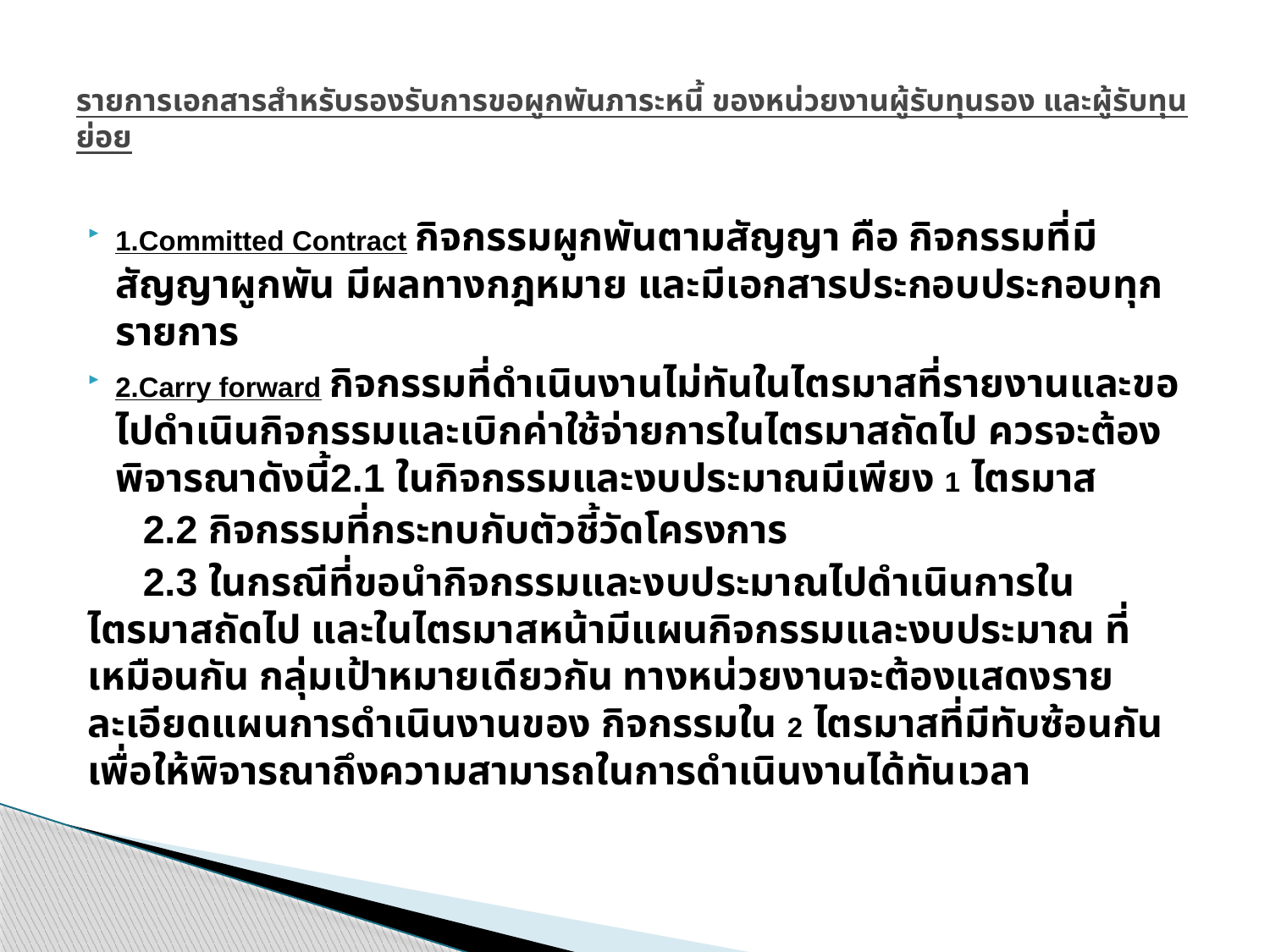

# รายการเอกสารสำหรับรองรับการขอผูกพันภาระหนี้ ของหน่วยงานผู้รับทุนรอง และผู้รับทุนย่อย
1.Committed Contract กิจกรรมผูกพันตามสัญญา คือ กิจกรรมที่มีสัญญาผูกพัน มีผลทางกฎหมาย และมีเอกสารประกอบประกอบทุกรายการ
2.Carry forward กิจกรรมที่ดำเนินงานไม่ทันในไตรมาสที่รายงานและขอไปดำเนินกิจกรรมและเบิกค่าใช้จ่ายการในไตรมาสถัดไป ควรจะต้องพิจารณาดังนี้2.1 ในกิจกรรมและงบประมาณมีเพียง 1 ไตรมาส
     2.2 กิจกรรมที่กระทบกับตัวชี้วัดโครงการ
     2.3 ในกรณีที่ขอนำกิจกรรมและงบประมาณไปดำเนินการในไตรมาสถัดไป และในไตรมาสหน้ามีแผนกิจกรรมและงบประมาณ ที่เหมือนกัน กลุ่มเป้าหมายเดียวกัน ทางหน่วยงานจะต้องแสดงรายละเอียดแผนการดำเนินงานของ กิจกรรมใน 2 ไตรมาสที่มีทับซ้อนกัน เพื่อให้พิจารณาถึงความสามารถในการดำเนินงานได้ทันเวลา